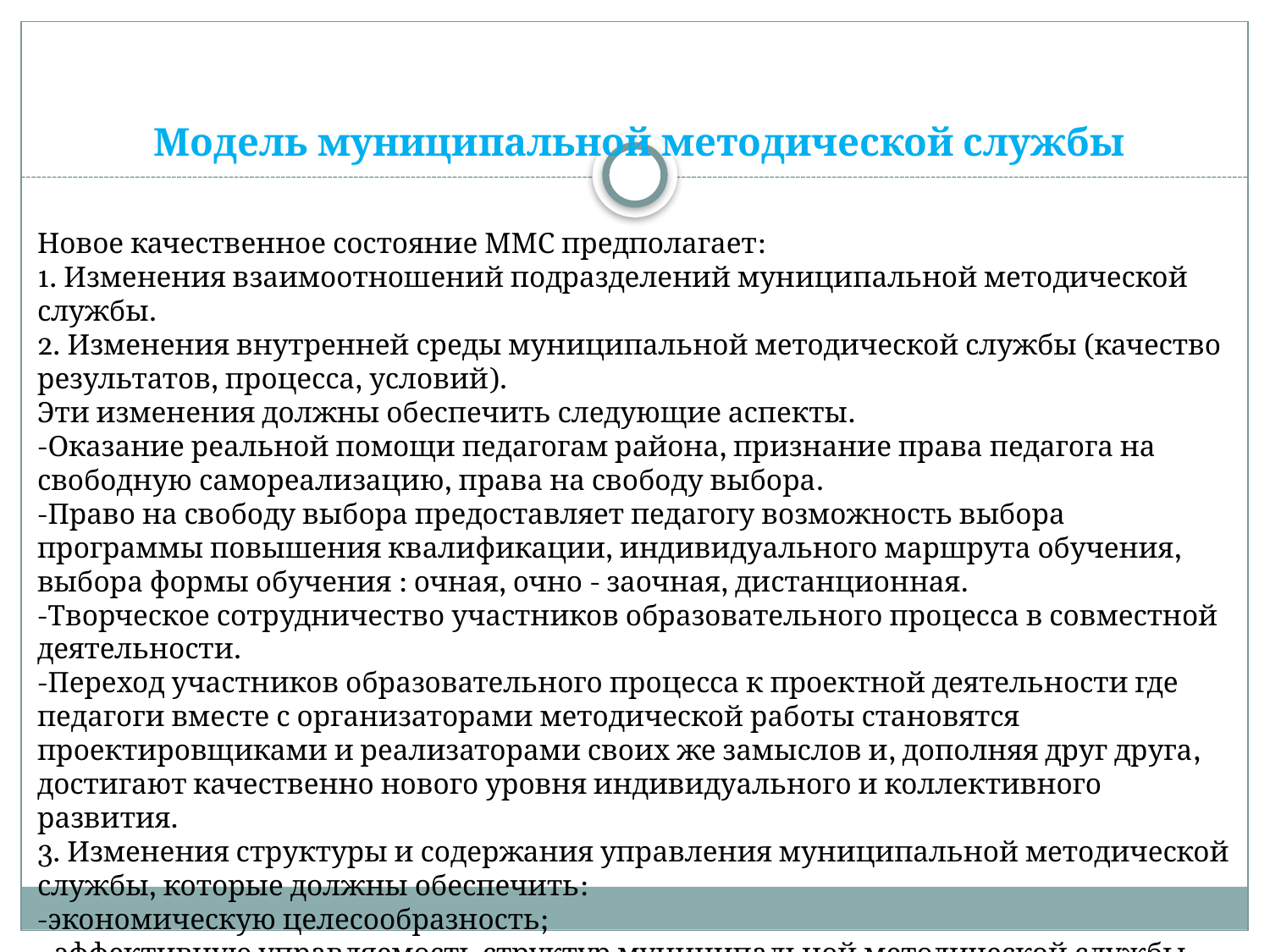

# Модель муниципальной методической службы
Новое качественное состояние ММС предполагает: 
1. Изменения взаимоотношений подразделений муниципальной методической службы.
2. Изменения внутренней среды муниципальной методической службы (качество результатов, процесса, условий).
Эти изменения должны обеспечить следующие аспекты. 
-Оказание реальной помощи педагогам района, признание права педагога на свободную самореализацию, права на свободу выбора. 
-Право на свободу выбора предоставляет педагогу возможность выбора программы повышения квалификации, индивидуального маршрута обучения, выбора формы обучения : очная, очно - заочная, дистанционная.
-Творческое сотрудничество участников образовательного процесса в совместной деятельности.
-Переход участников образовательного процесса к проектной деятельности где педагоги вместе с организаторами методической работы становятся проектировщиками и реализаторами своих же замыслов и, дополняя друг друга, достигают качественно нового уровня индивидуального и коллективного развития. 
3. Изменения структуры и содержания управления муниципальной методической службы, которые должны обеспечить:
-экономическую целесообразность;
- эффективную управляемость структур муниципальной методической службы